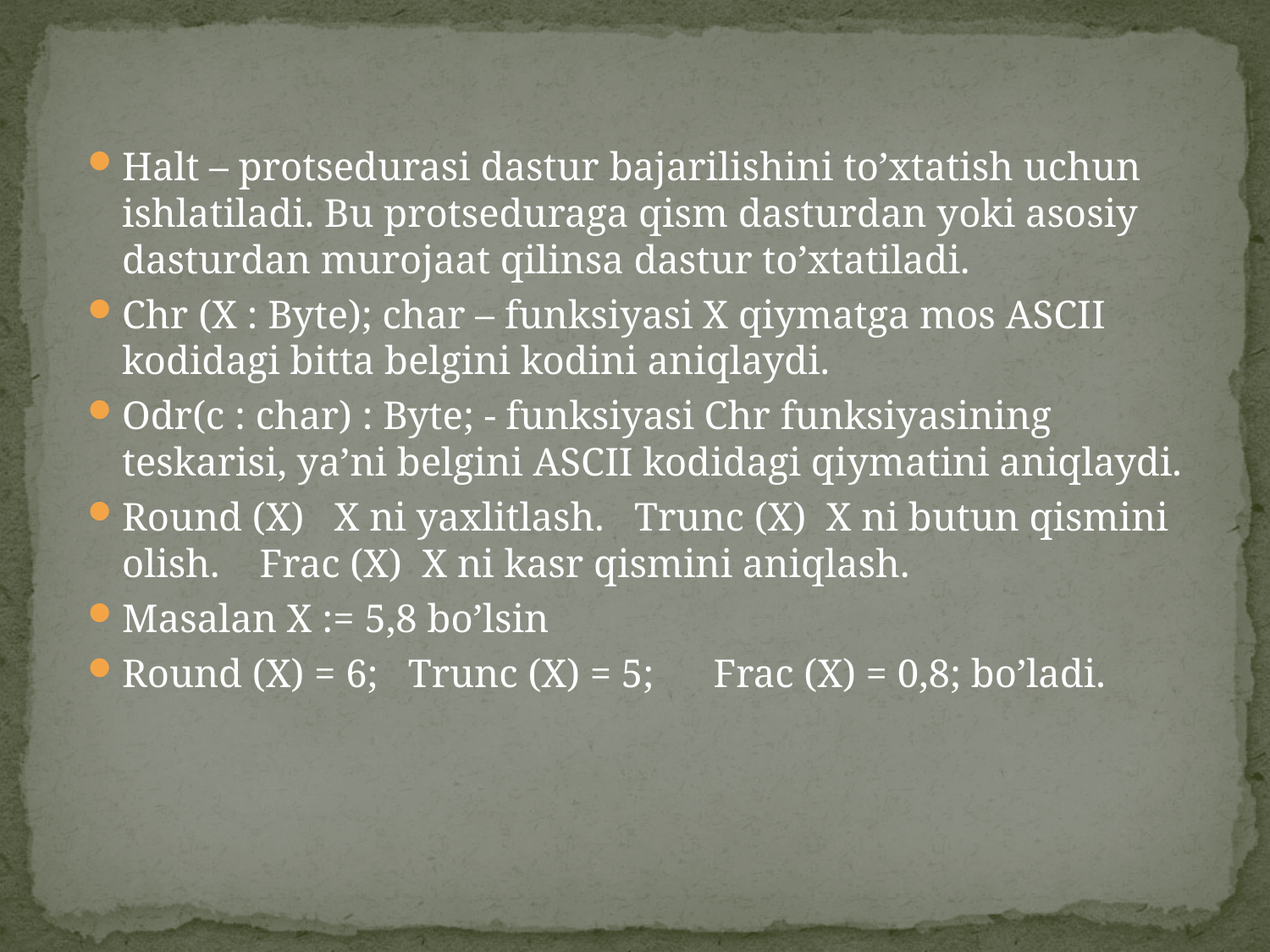

Halt – protsedurasi dastur bajarilishini to’xtatish uchun ishlatiladi. Bu protseduraga qism dasturdan yoki asosiy dasturdan murojaat qilinsa dastur to’xtatiladi.
Chr (X : Byte); char – funksiyasi X qiymatga mos ASCII kodidagi bitta belgini kodini aniqlaydi.
Odr(c : char) : Byte; - funksiyasi Chr funksiyasining teskarisi, ya’ni belgini ASCII kodidagi qiymatini aniqlaydi.
Round (X)   X ni yaxlitlash.   Trunc (X)  X ni butun qismini olish.    Frac (X)  X ni kasr qismini aniqlash.
Masalan X := 5,8 bo’lsin
Round (X) = 6;   Trunc (X) = 5;      Frac (X) = 0,8; bo’ladi.